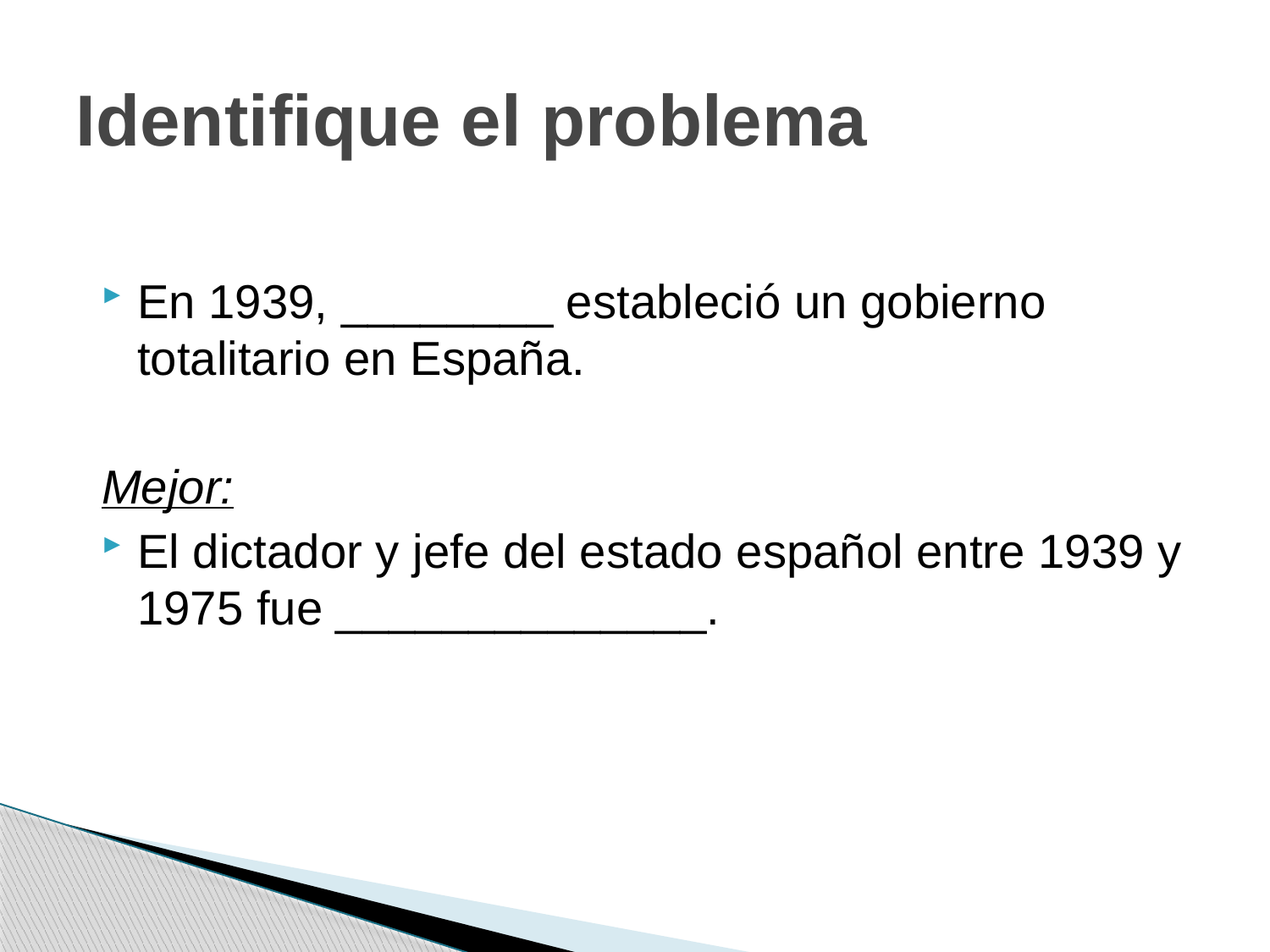

# Identifique el problema
En 1939, ________ estableció un gobierno totalitario en España.

Mejor:
El dictador y jefe del estado español entre 1939 y 1975 fue ______________.